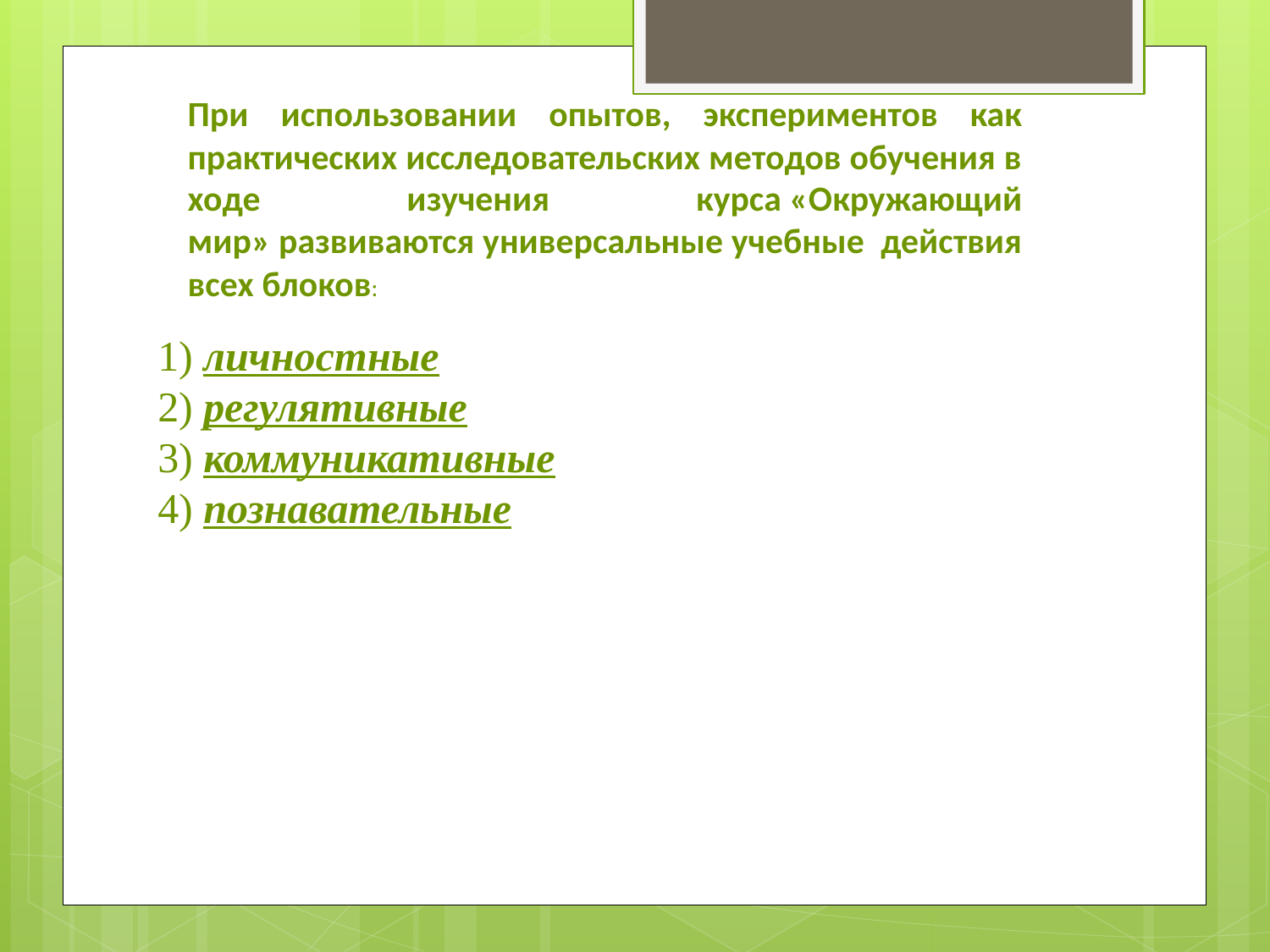

При использовании опытов, экспериментов как практических исследовательских методов обучения в ходе изучения курса «Окружающий мир» развиваются универсальные учебные  действия всех блоков:
#
1) личностные
2) регулятивные
3) коммуникативные
4) познавательные